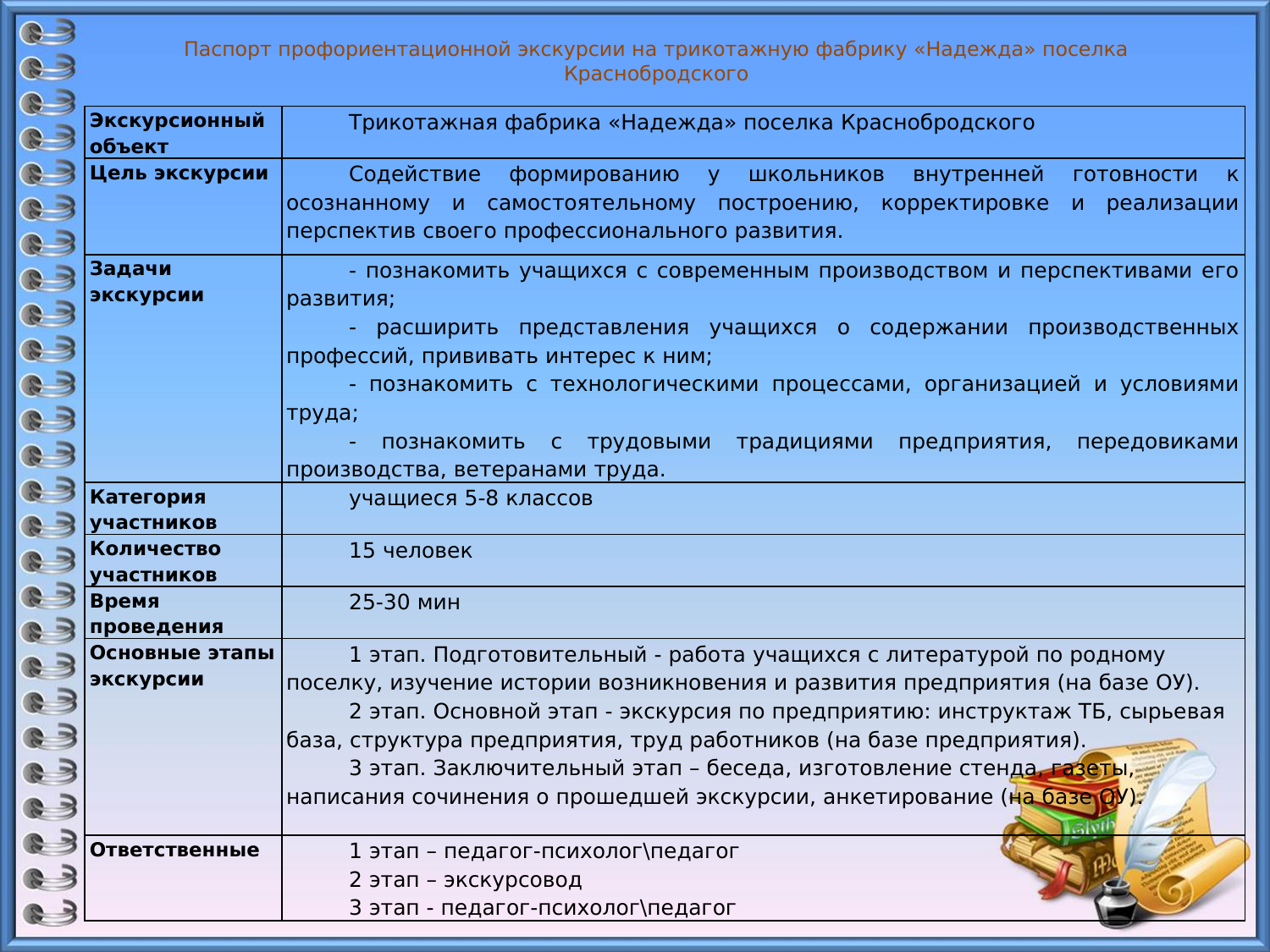

# Паспорт профориентационной экскурсии на трикотажную фабрику «Надежда» поселка Краснобродского
| Экскурсионный объект | Трикотажная фабрика «Надежда» поселка Краснобродского |
| --- | --- |
| Цель экскурсии | Содействие формированию у школьников внутренней готовности к осознанному и самостоятельному построению, корректировке и реализации перспектив своего профессионального развития. |
| Задачи экскурсии | - познакомить учащихся с современным производством и перспективами его развития; - расширить представления учащихся о содержании производственных профессий, прививать интерес к ним; - познакомить с технологическими процессами, организацией и условиями труда; - познакомить с трудовыми традициями предприятия, передовиками производства, ветеранами труда. |
| Категория участников | учащиеся 5-8 классов |
| Количество участников | 15 человек |
| Время проведения | 25-30 мин |
| Основные этапы экскурсии | 1 этап. Подготовительный - работа учащихся с литературой по родному поселку, изучение истории возникновения и развития предприятия (на базе ОУ). 2 этап. Основной этап - экскурсия по предприятию: инструктаж ТБ, сырьевая база, структура предприятия, труд работников (на базе предприятия). 3 этап. Заключительный этап – беседа, изготовление стенда, газеты, написания сочинения о прошедшей экскурсии, анкетирование (на базе ОУ). |
| Ответственные | 1 этап – педагог-психолог\педагог 2 этап – экскурсовод 3 этап - педагог-психолог\педагог |